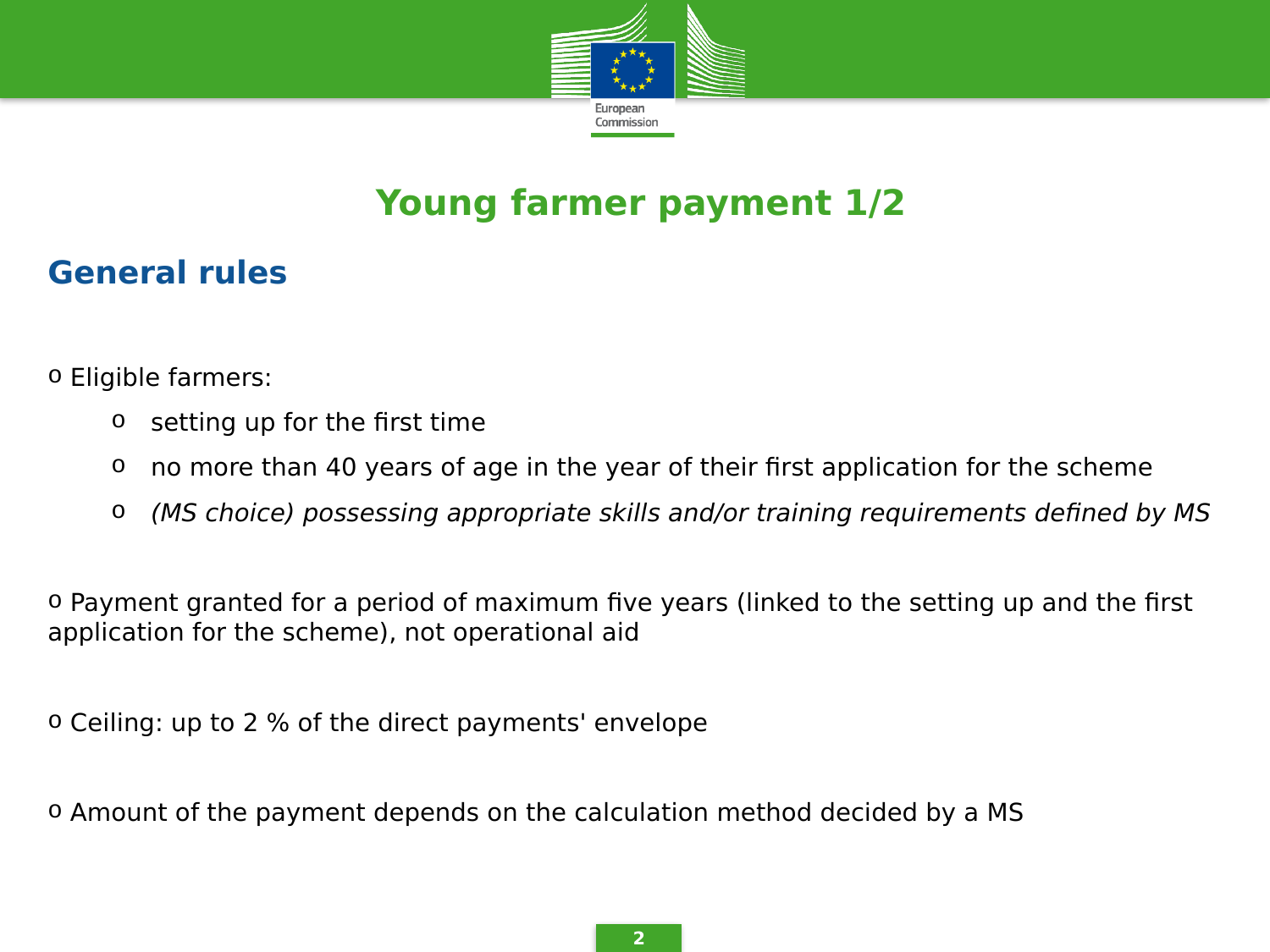

# Young farmer payment 1/2
General rules

 Eligible farmers:
setting up for the first time
no more than 40 years of age in the year of their first application for the scheme
(MS choice) possessing appropriate skills and/or training requirements defined by MS

 Payment granted for a period of maximum five years (linked to the setting up and the first application for the scheme), not operational aid

 Ceiling: up to 2 % of the direct payments' envelope

 Amount of the payment depends on the calculation method decided by a MS
2